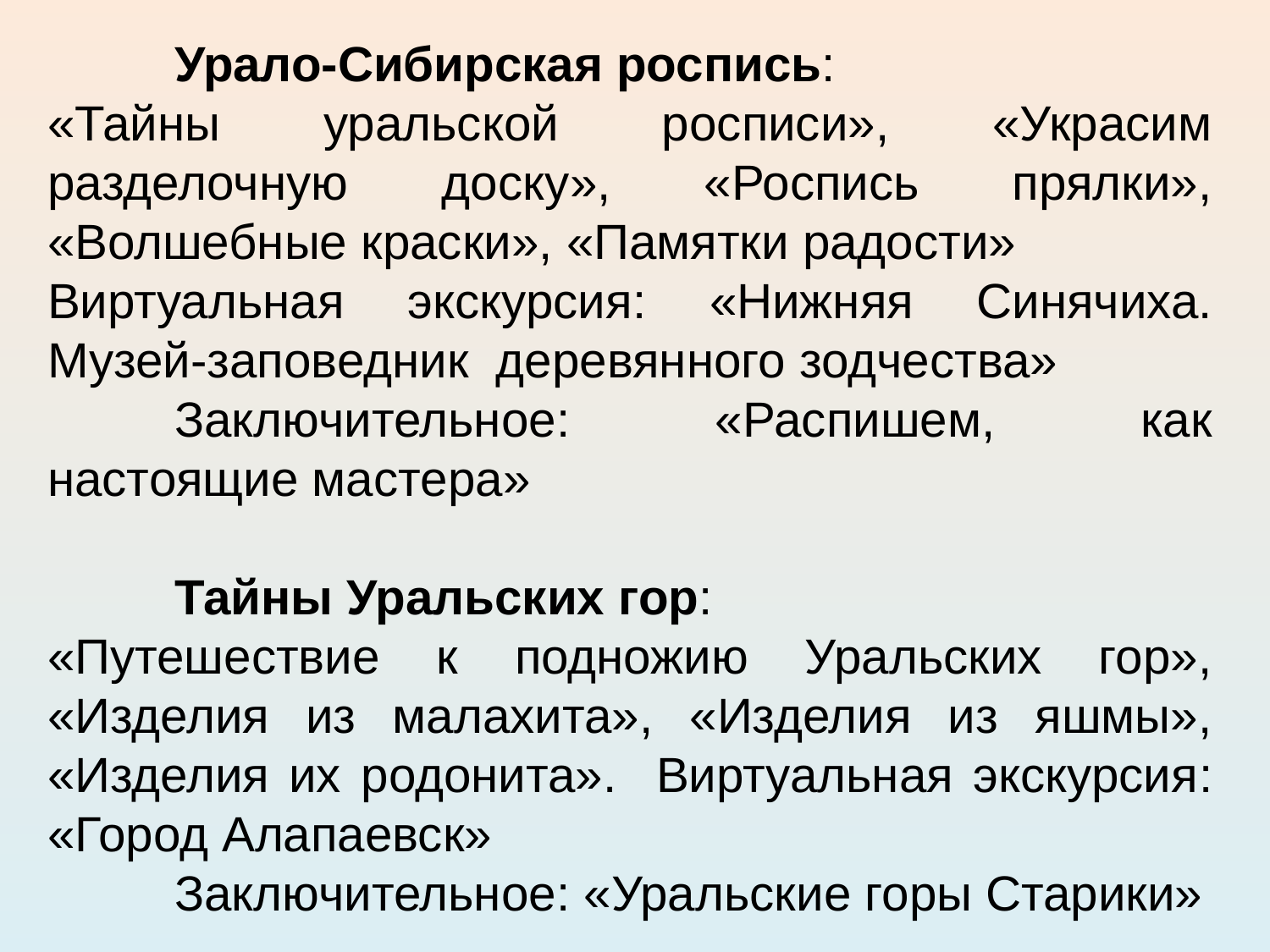

Урало-Сибирская роспись:
«Тайны уральской росписи», «Украсим разделочную доску», «Роспись прялки», «Волшебные краски», «Памятки радости»
Виртуальная экскурсия: «Нижняя Синячиха. Музей-заповедник  деревянного зодчества»
	Заключительное: «Распишем, как настоящие мастера»

	Тайны Уральских гор:
«Путешествие к подножию Уральских гор», «Изделия из малахита», «Изделия из яшмы», «Изделия их родонита».  Виртуальная экскурсия: «Город Алапаевск»
	Заключительное: «Уральские горы Старики»